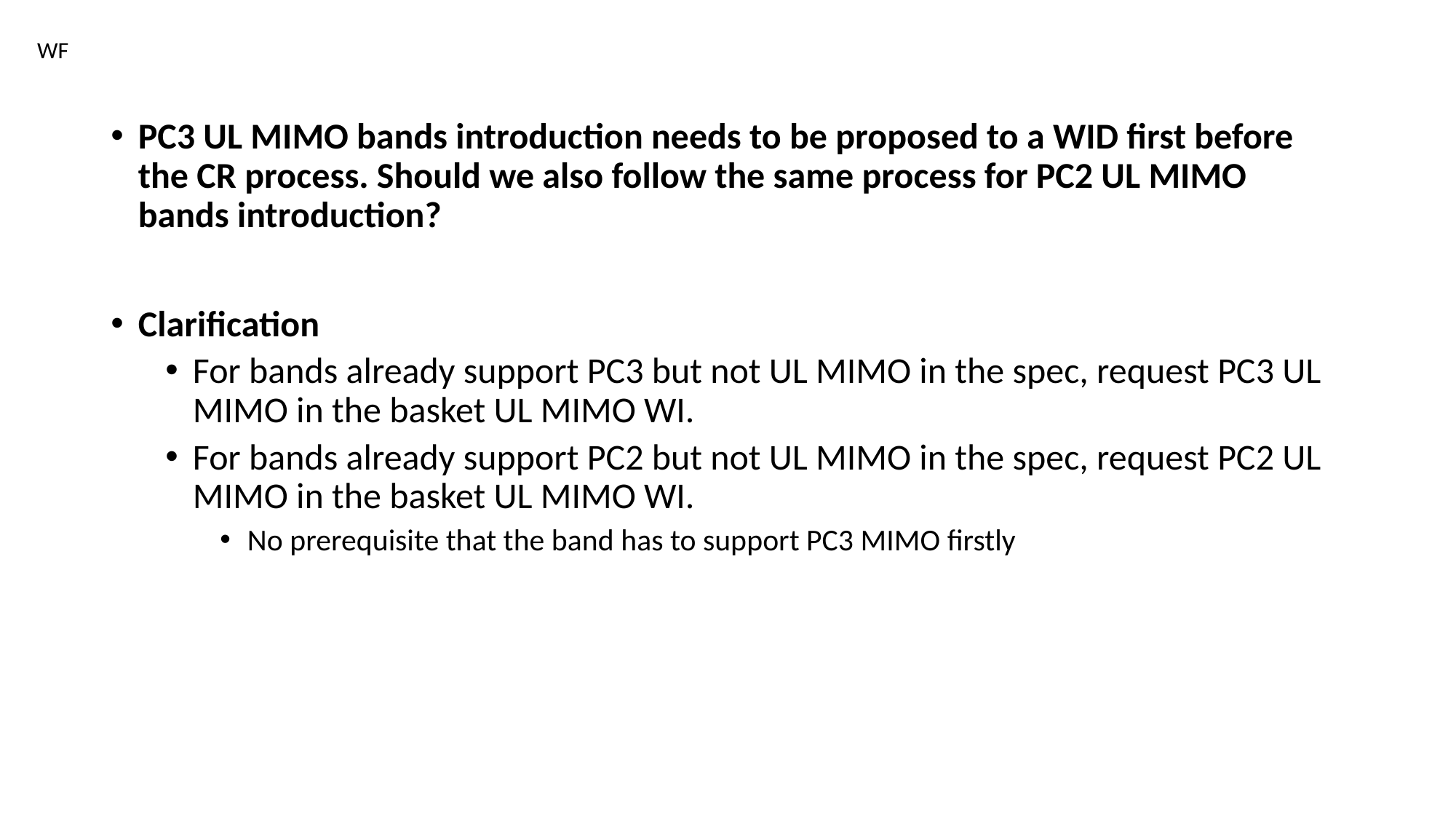

# WF
PC3 UL MIMO bands introduction needs to be proposed to a WID first before the CR process. Should we also follow the same process for PC2 UL MIMO bands introduction?

Clarification
For bands already support PC3 but not UL MIMO in the spec, request PC3 UL MIMO in the basket UL MIMO WI.
For bands already support PC2 but not UL MIMO in the spec, request PC2 UL MIMO in the basket UL MIMO WI.
No prerequisite that the band has to support PC3 MIMO firstly